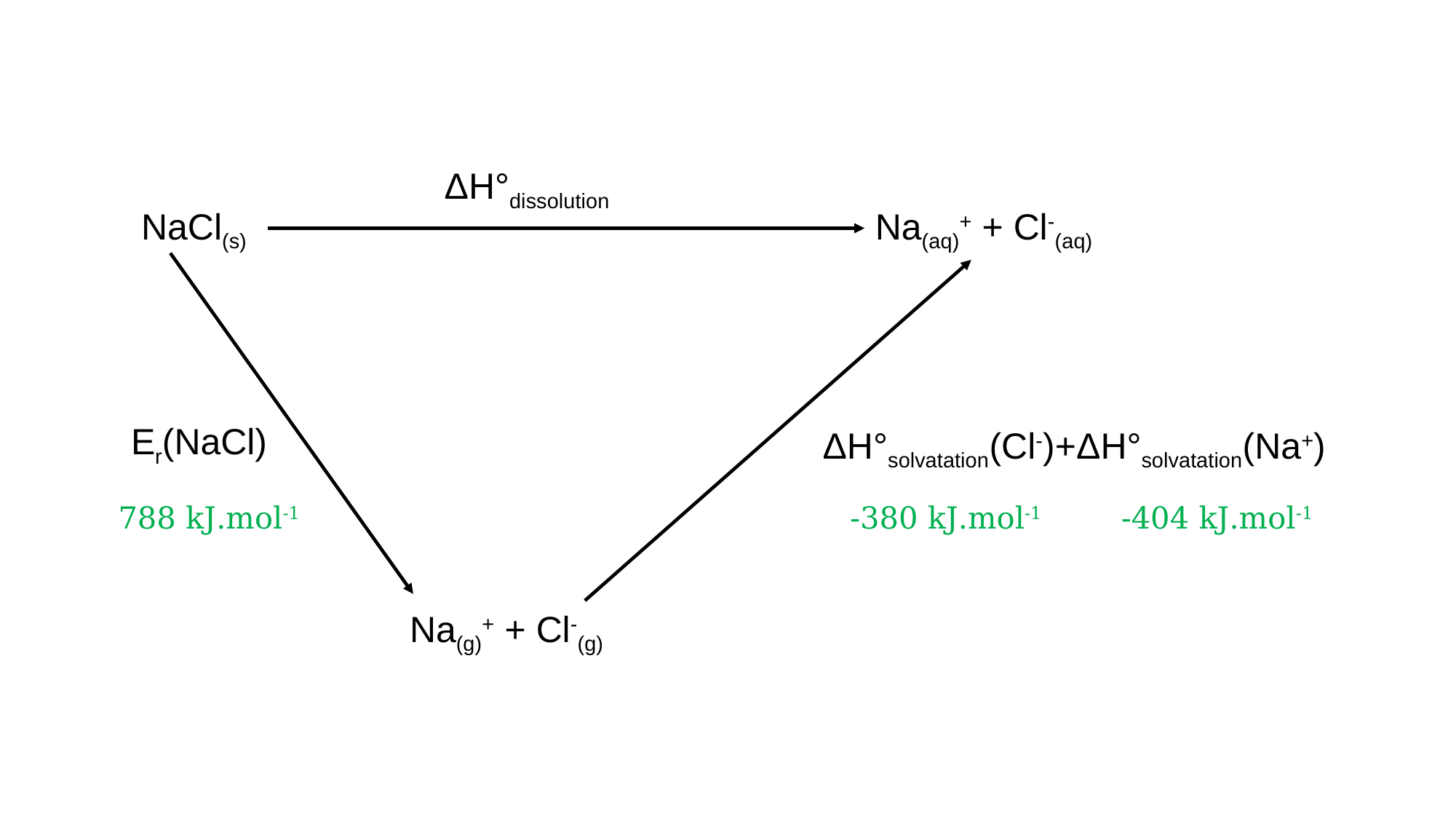

ΔH°dissolution
NaCl(s)
Na(aq)+ + Cl-(aq)
Er(NaCl)
ΔH°solvatation(Cl-)+ΔH°solvatation(Na+)

788 kJ.mol-1
-380 kJ.mol-1
-404 kJ.mol-1
Na(g)+ + Cl-(g)